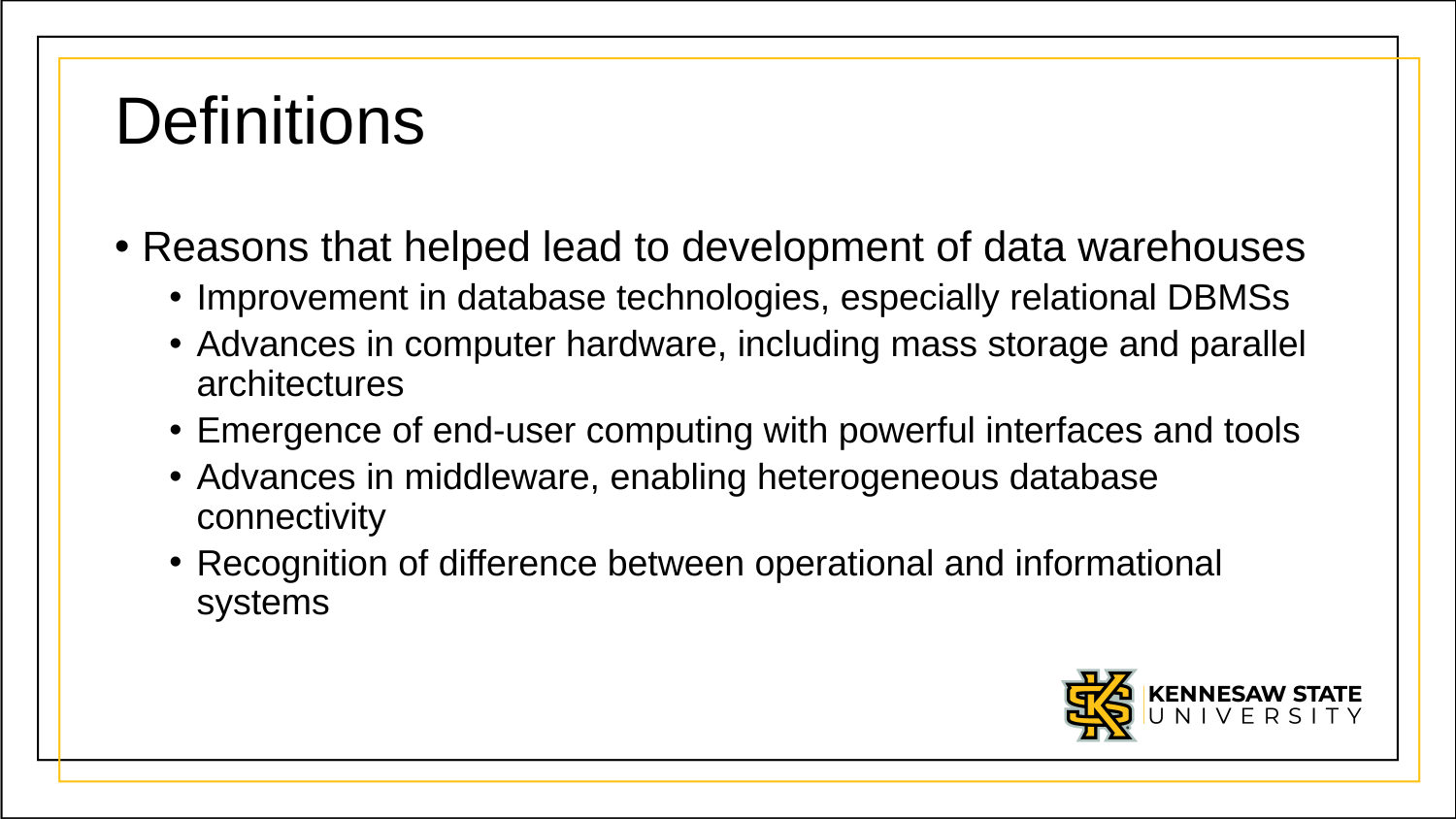

# Definitions
Reasons that helped lead to development of data warehouses
Improvement in database technologies, especially relational DBMSs
Advances in computer hardware, including mass storage and parallel architectures
Emergence of end-user computing with powerful interfaces and tools
Advances in middleware, enabling heterogeneous database connectivity
Recognition of difference between operational and informational systems